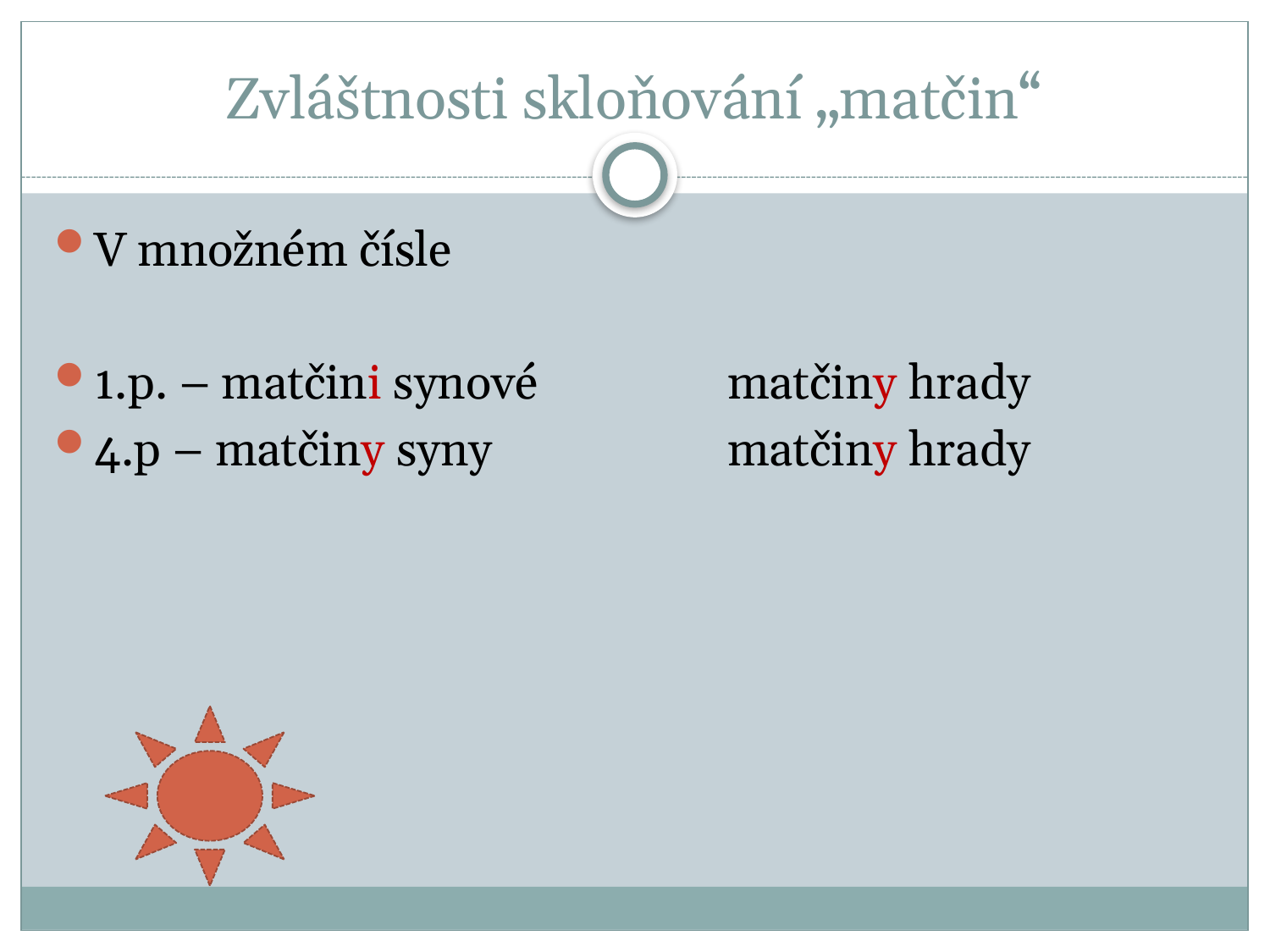

# Zvláštnosti skloňování „matčin“
V množném čísle

1.p. – matčini synové		matčiny hrady
4.p – matčiny syny		matčiny hrady